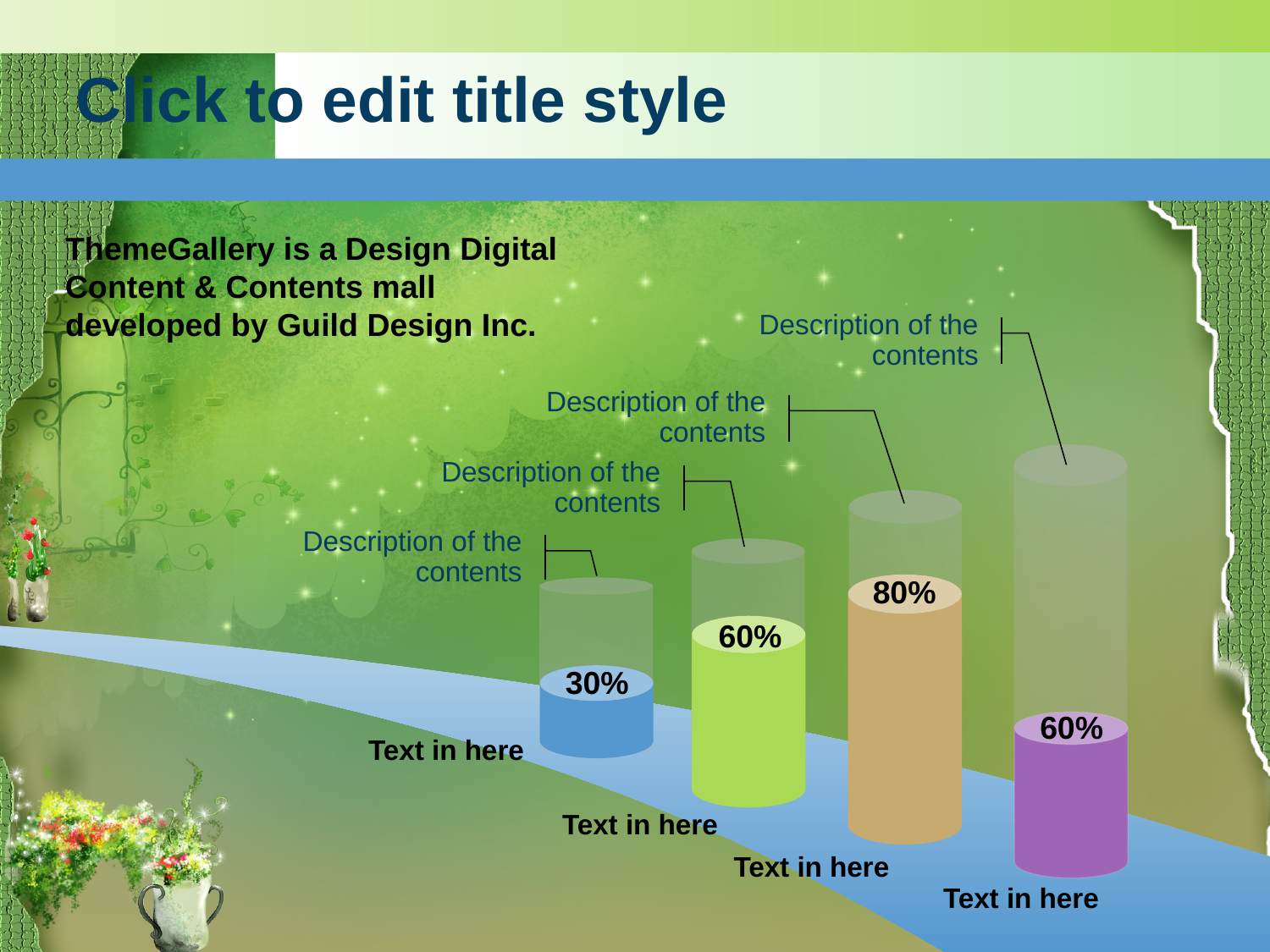

# Click to edit title style
ThemeGallery is a Design Digital Content & Contents mall developed by Guild Design Inc.
Description of the contents
Description of the contents

Description of the contents

Description of the contents

80%

60%

30%

60%

Text in here
Text in here
Text in here
Text in here